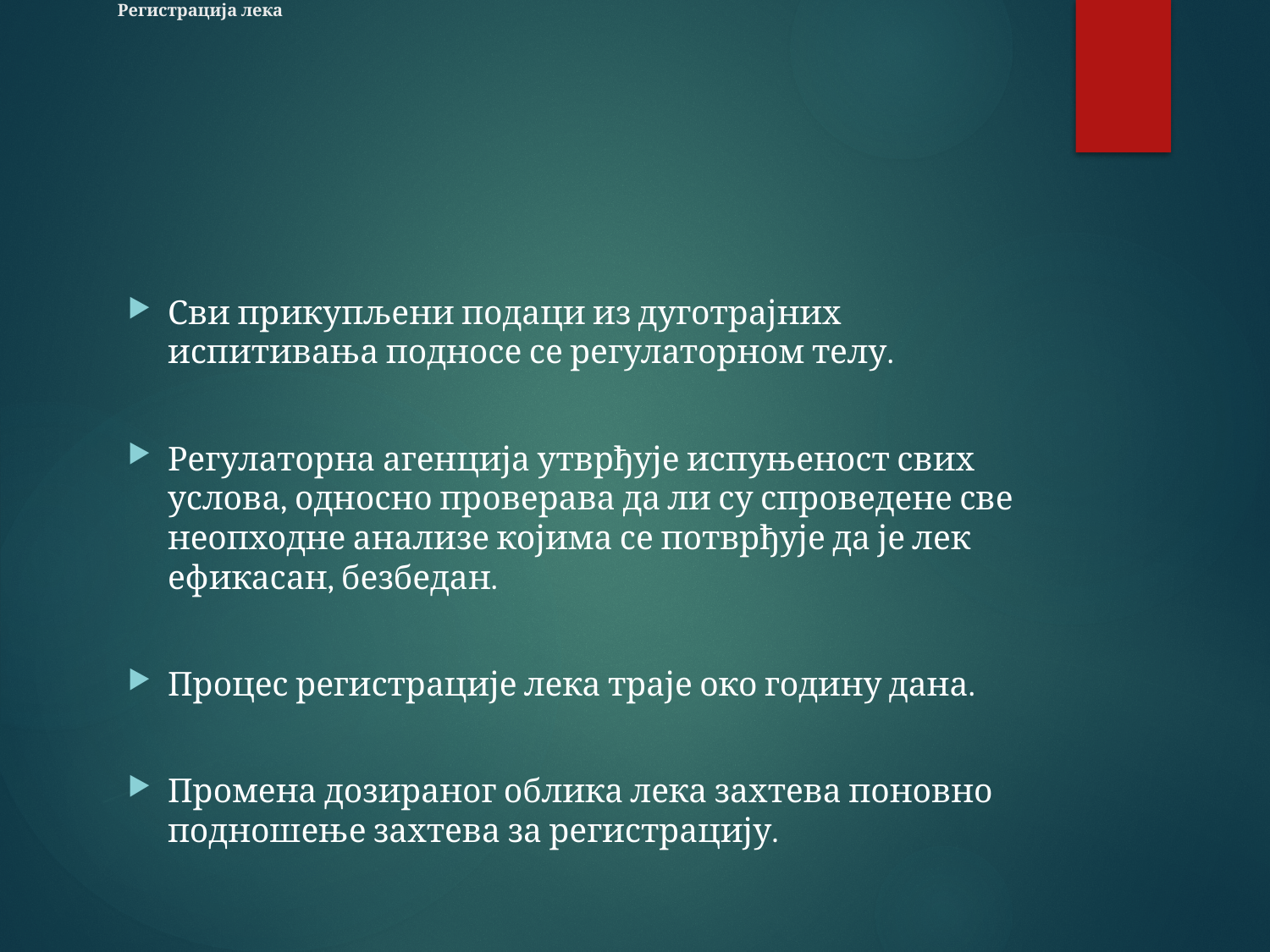

# Регистрација лека
Сви прикупљени подаци из дуготрајних испитивања подносе се регулаторном телу.

Регулаторна агенција утврђује испуњеност свих услова, односно проверава да ли су спроведене све неопходне анализе којима се потврђује да је лек ефикасан, безбедан.

Процес регистрације лека траје око годину дана.

Промена дозираног облика лека захтева поновно подношење захтева за регистрацију.